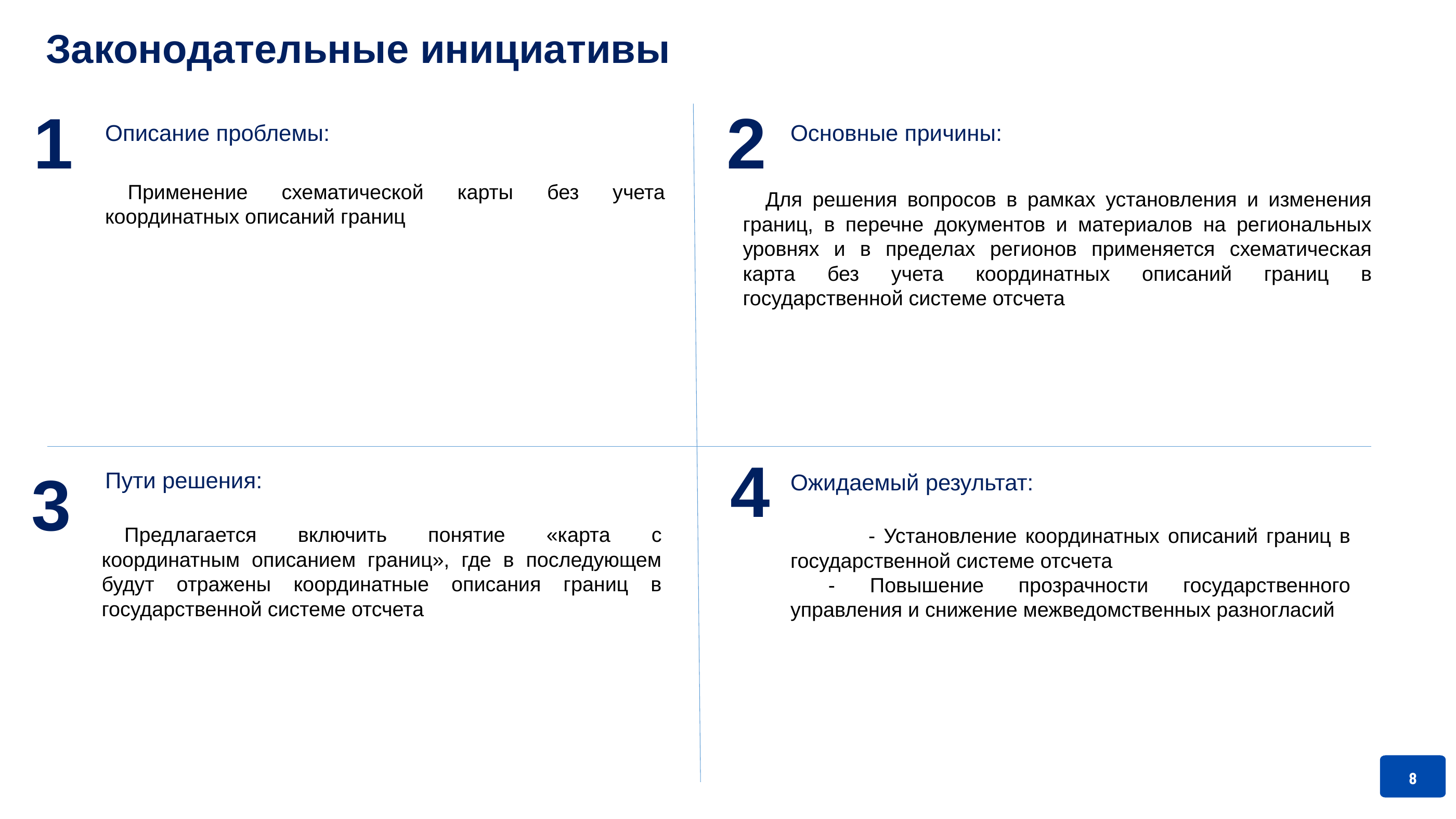

Законодательные инициативы
1
2
Описание проблемы:

Основные причины:
Применение схематической карты без учета координатных описаний границ
Для решения вопросов в рамках установления и изменения границ, в перечне документов и материалов на региональных уровнях и в пределах регионов применяется схематическая карта без учета координатных описаний границ в государственной системе отсчета

4
3
Пути решения:
Ожидаемый результат:
Предлагается включить понятие «карта с координатным описанием границ», где в последующем будут отражены координатные описания границ в государственной системе отсчета
	- Установление координатных описаний границ в государственной системе отсчета
- Повышение прозрачности государственного управления и снижение межведомственных разногласий

8